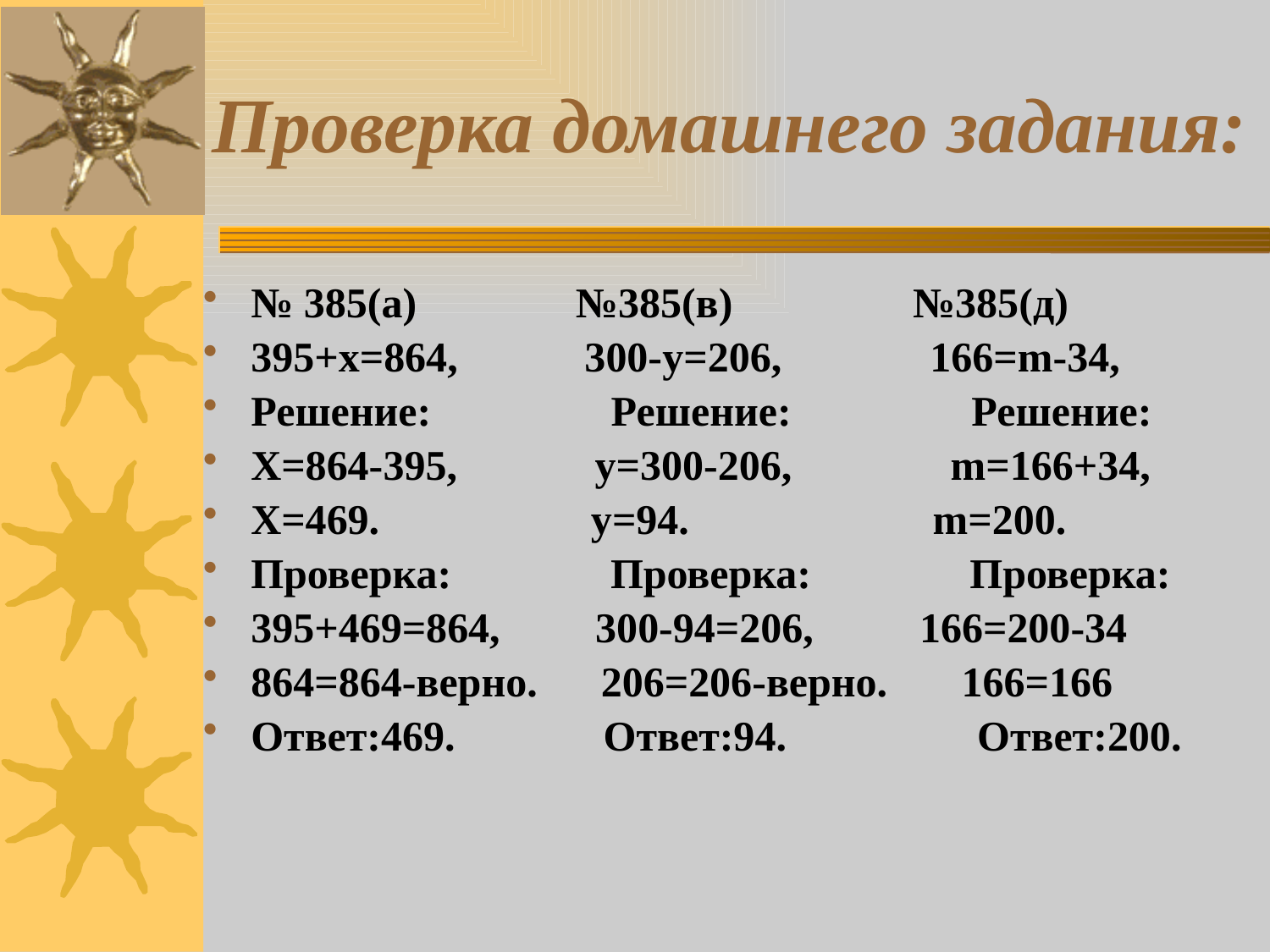

# Проверка домашнего задания:
№ 385(а)               №385(в)                 №385(д)
395+х=864,            300-у=206,              166=m-34,
Решение:                 Решение:                 Решение:
Х=864-395,             у=300-206,               m=166+34,
Х=469.                    у=94.                       m=200.
Проверка:               Проверка:               Проверка:
395+469=864,         300-94=206,          166=200-34
864=864-верно.      206=206-верно.       166=166
Ответ:469.              Ответ:94.                  Ответ:200.